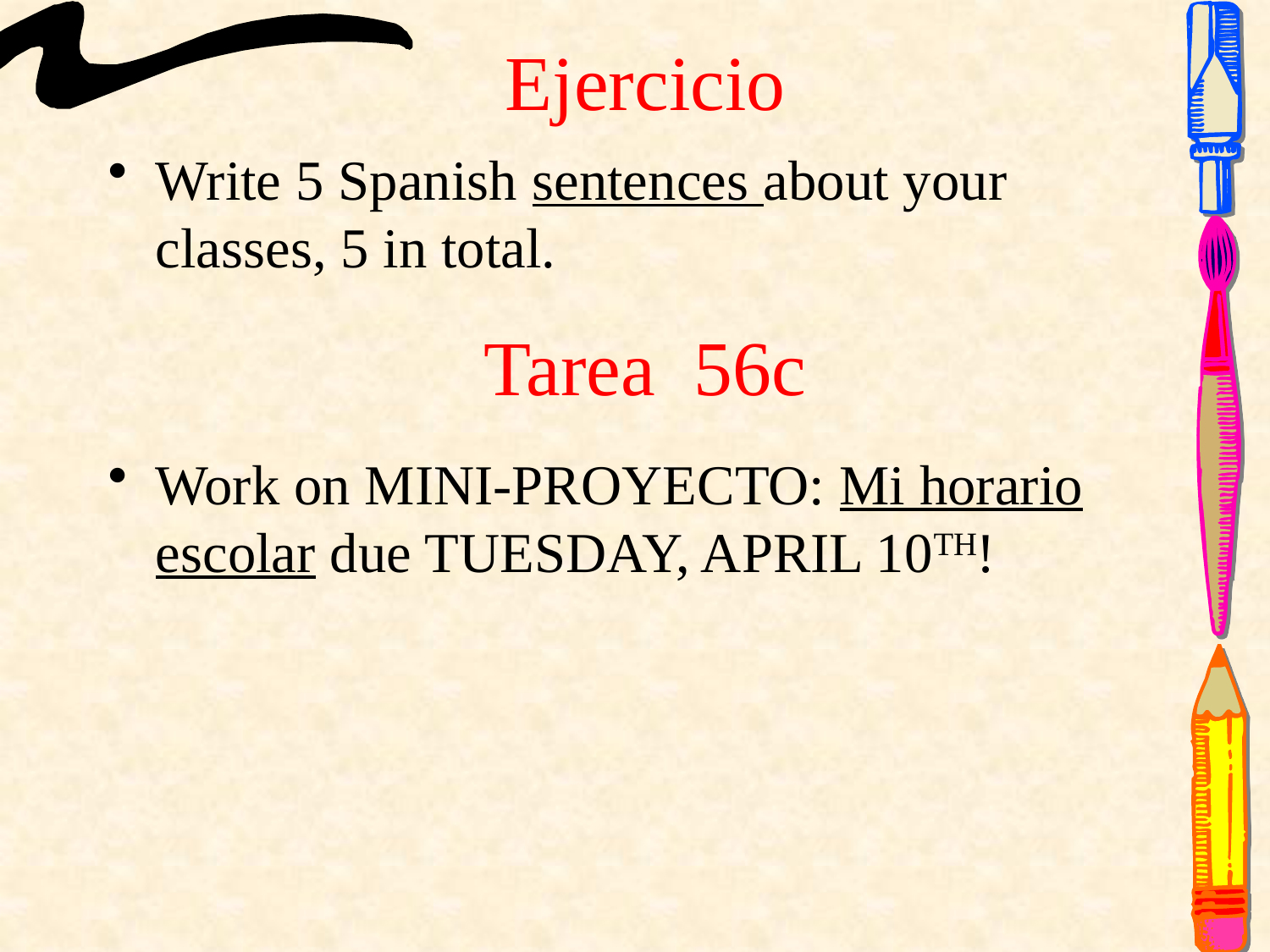

Ejercicio
Write 5 Spanish sentences about your classes, 5 in total.

Work on MINI-PROYECTO: Mi horario escolar due TUESDAY, APRIL 10TH!

Tarea  56c